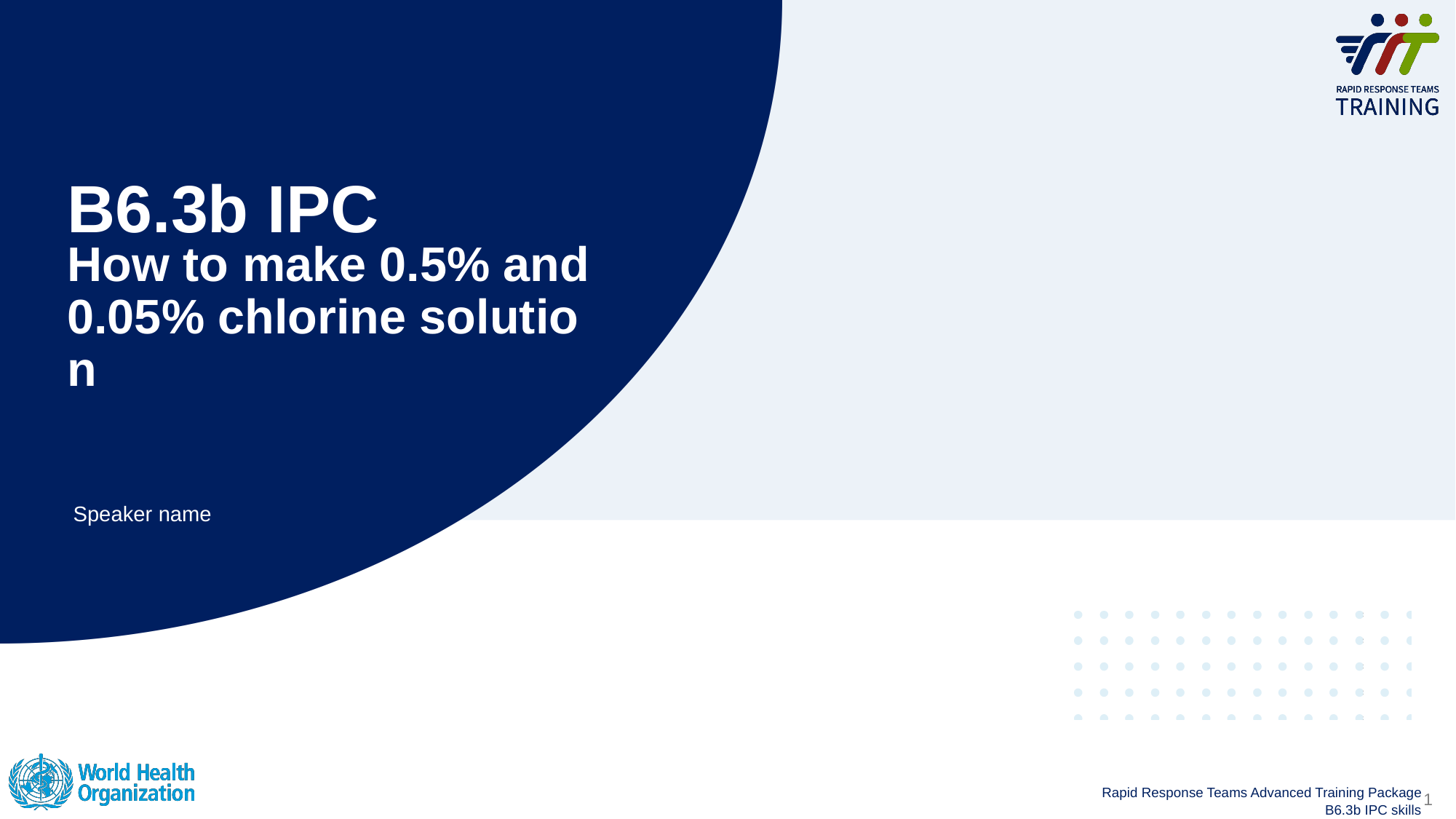

B6.3b IPC
# How to make 0.5% and 0.05% chlorine solution

Speaker name